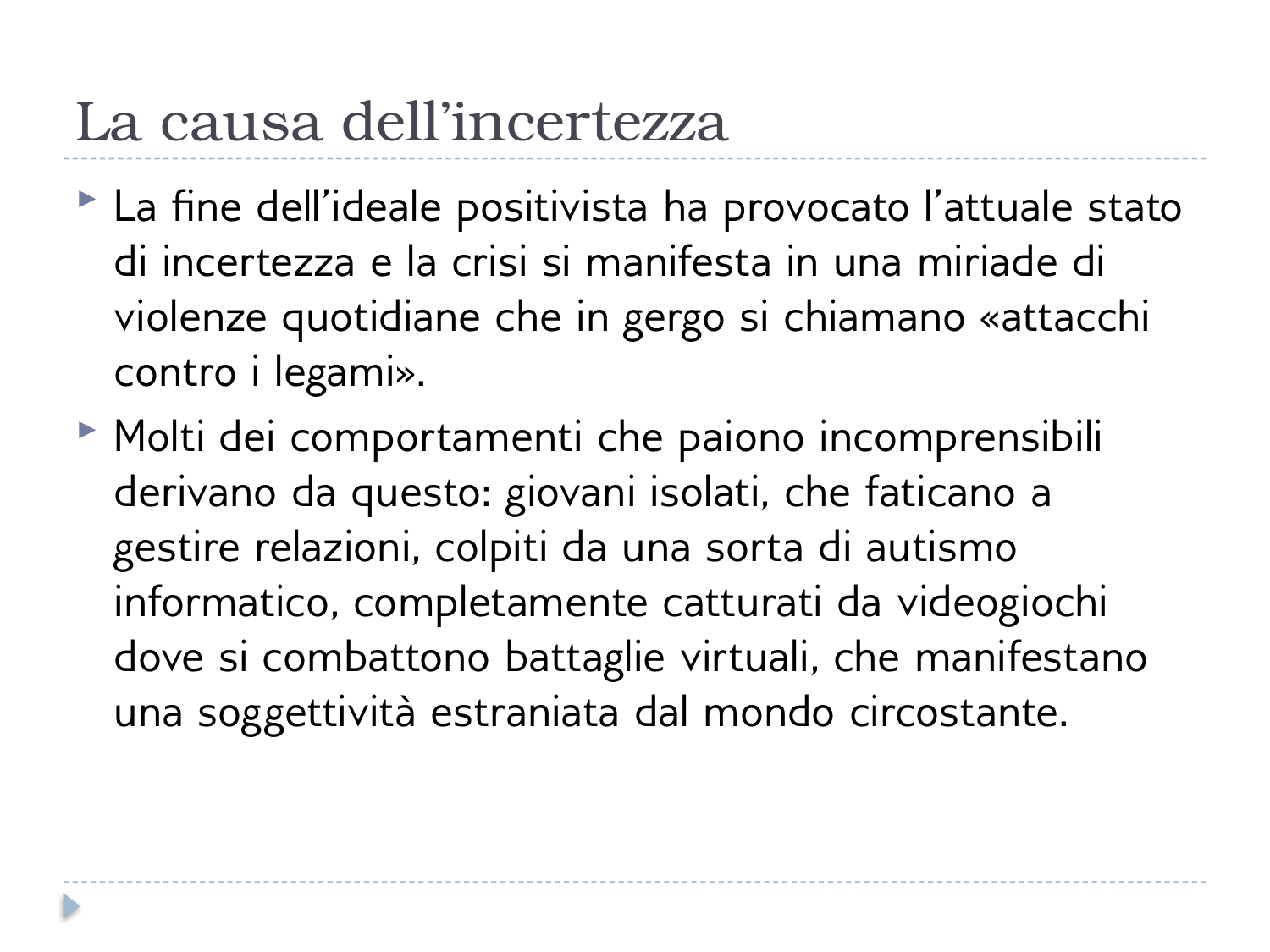

# La causa dell’incertezza
La fine dell’ideale positivista ha provocato l’attuale stato di incertezza e la crisi si manifesta in una miriade di violenze quotidiane che in gergo si chiamano «attacchi contro i legami».
Molti dei comportamenti che paiono incomprensibili derivano da questo: giovani isolati, che faticano a gestire relazioni, colpiti da una sorta di autismo informatico, completamente catturati da videogiochi dove si combattono battaglie virtuali, che manifestano una soggettività estraniata dal mondo circostante.